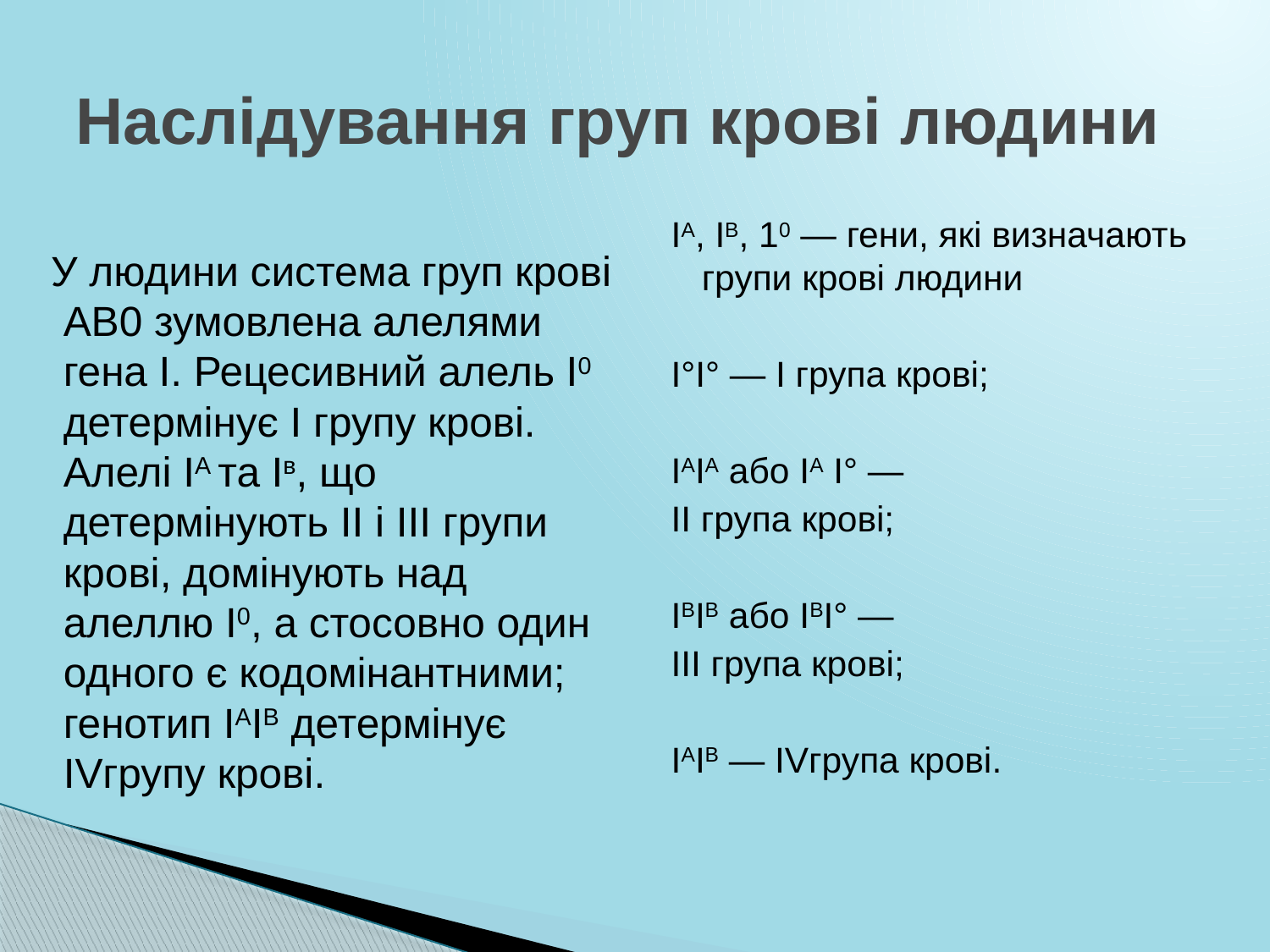

# Наслідування груп крові людини
Iа, ІВ, 10 — гени, які визначають групи крові людини

І°І° — І група крові;

ІАІА або ІА І° —
II група крові;

ІВІВ або ІВІ° —
ІІІ група крові;

ІАІВ — IVгрупа крові.

  У людини система груп крові АВ0 зумовлена алелями гена І. Рецесивний алель І0 детермінує І групу крові. Алелі Iа та Ів, що детермінують ІІ і III групи крові, домінують над алеллю І0, а стосовно один одного є кодомінантними; генотип ІАІВ детермінує IVгрупу крові.